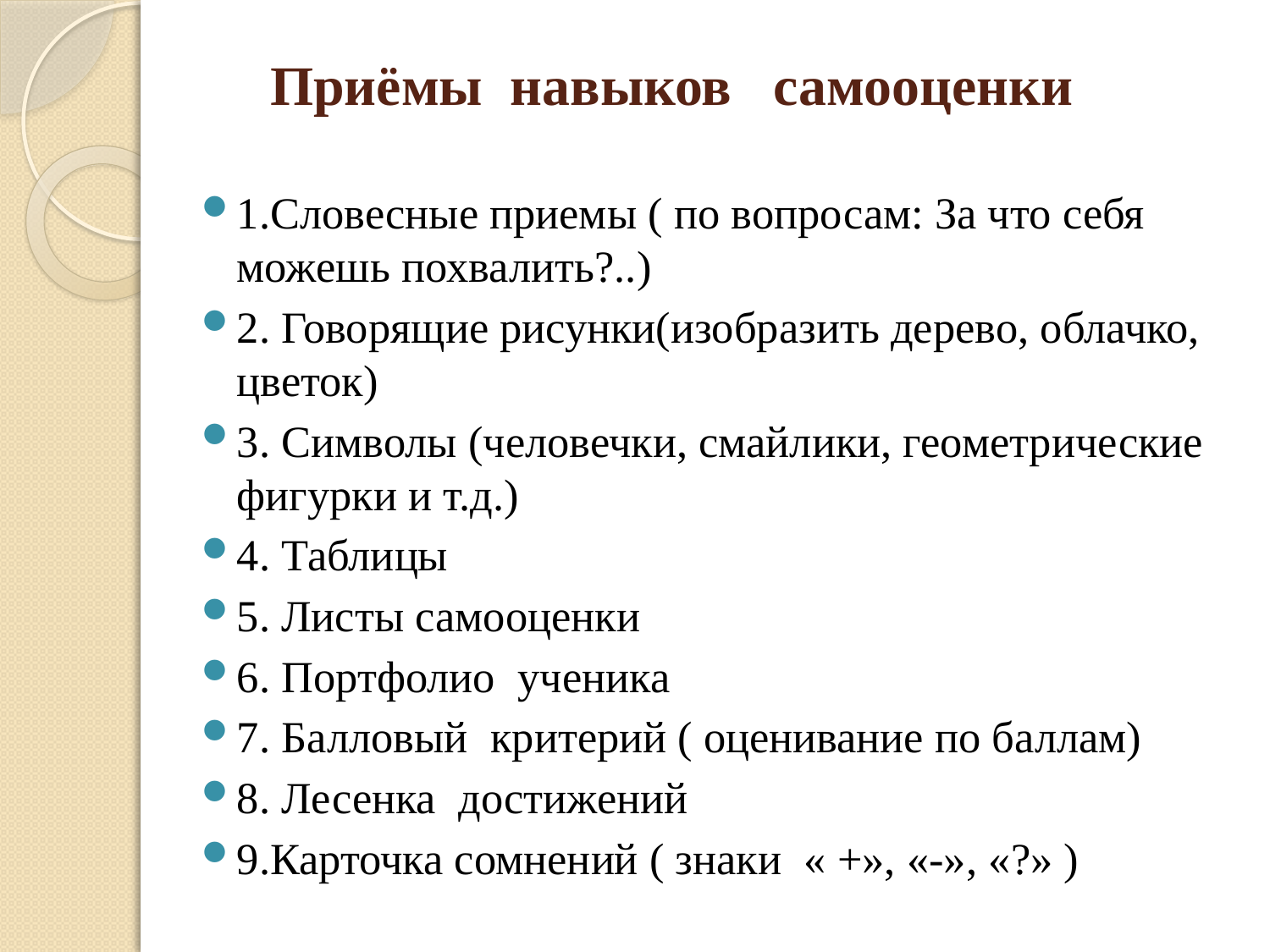

# Приёмы  навыков   самооценки
1.Словесные приемы ( по вопросам: За что себя можешь похвалить?..)
2. Говорящие рисунки(изобразить дерево, облачко, цветок)
3. Символы (человечки, смайлики, геометрические фигурки и т.д.)
4. Таблицы
5. Листы самооценки
6. Портфолио  ученика
7. Балловый  критерий ( оценивание по баллам)
8. Лесенка  достижений
9.Карточка сомнений ( знаки  « +», «-», «?» )